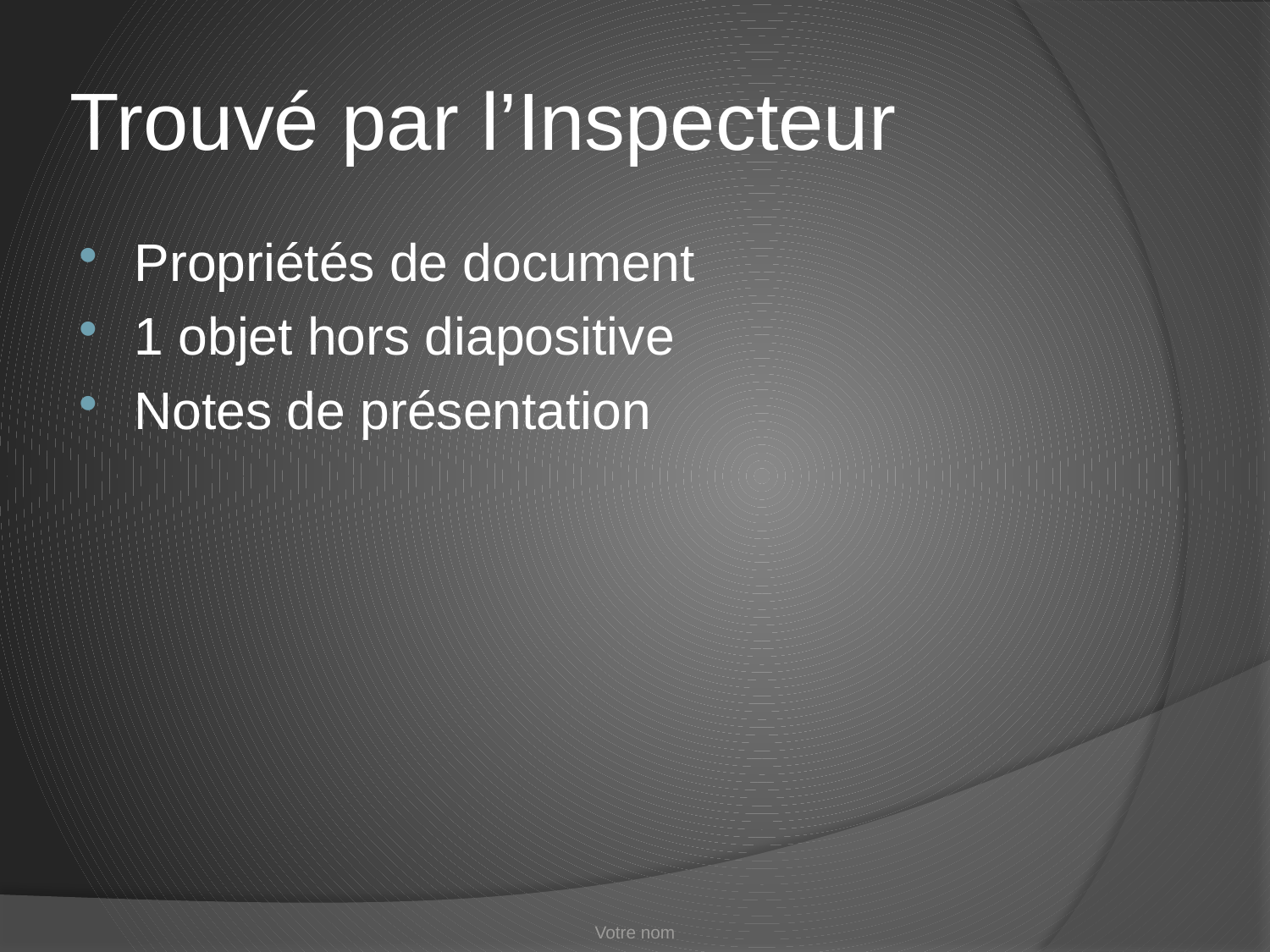

# Trouvé par l’Inspecteur
Propriétés de document
1 objet hors diapositive
Notes de présentation
Votre nom